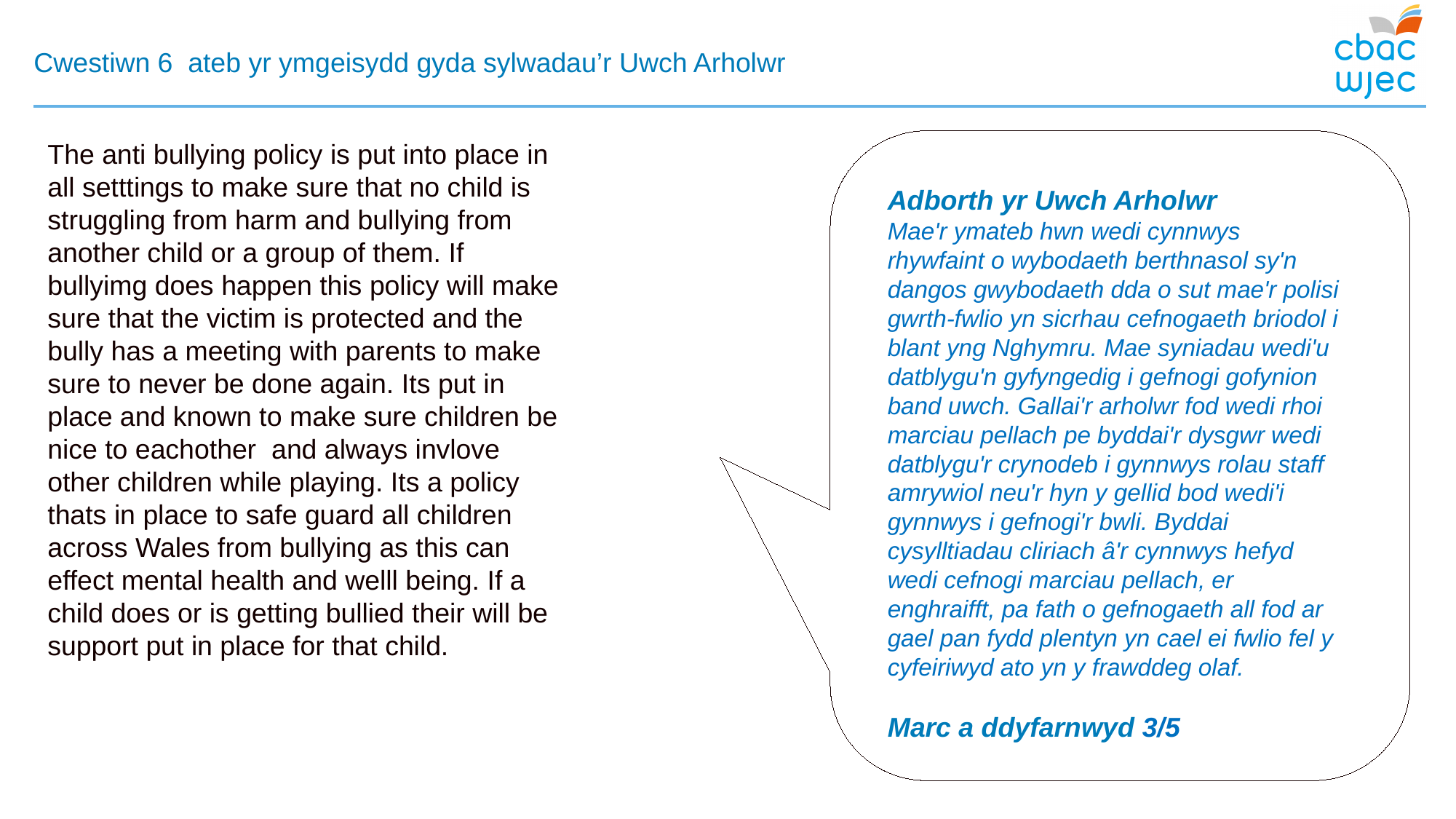

# Cwestiwn 6  ateb yr ymgeisydd gyda sylwadau’r Uwch Arholwr

The anti bullying policy is put into place in all setttings to make sure that no child is struggling from harm and bullying from another child or a group of them. If bullyimg does happen this policy will make sure that the victim is protected and the bully has a meeting with parents to make sure to never be done again. Its put in place and known to make sure children be nice to eachother  and always invlove other children while playing. Its a policy thats in place to safe guard all children across Wales from bullying as this can effect mental health and welll being. If a child does or is getting bullied their will be support put in place for that child.
Adborth yr Uwch Arholwr
Mae'r ymateb hwn wedi cynnwys rhywfaint o wybodaeth berthnasol sy'n dangos gwybodaeth dda o sut mae'r polisi gwrth-fwlio yn sicrhau cefnogaeth briodol i blant yng Nghymru. Mae syniadau wedi'u datblygu'n gyfyngedig i gefnogi gofynion band uwch. Gallai'r arholwr fod wedi rhoi marciau pellach pe byddai'r dysgwr wedi datblygu'r crynodeb i gynnwys rolau staff amrywiol neu'r hyn y gellid bod wedi'i gynnwys i gefnogi'r bwli. Byddai cysylltiadau cliriach â'r cynnwys hefyd wedi cefnogi marciau pellach, er enghraifft, pa fath o gefnogaeth all fod ar gael pan fydd plentyn yn cael ei fwlio fel y cyfeiriwyd ato yn y frawddeg olaf.
Marc a ddyfarnwyd 3/5